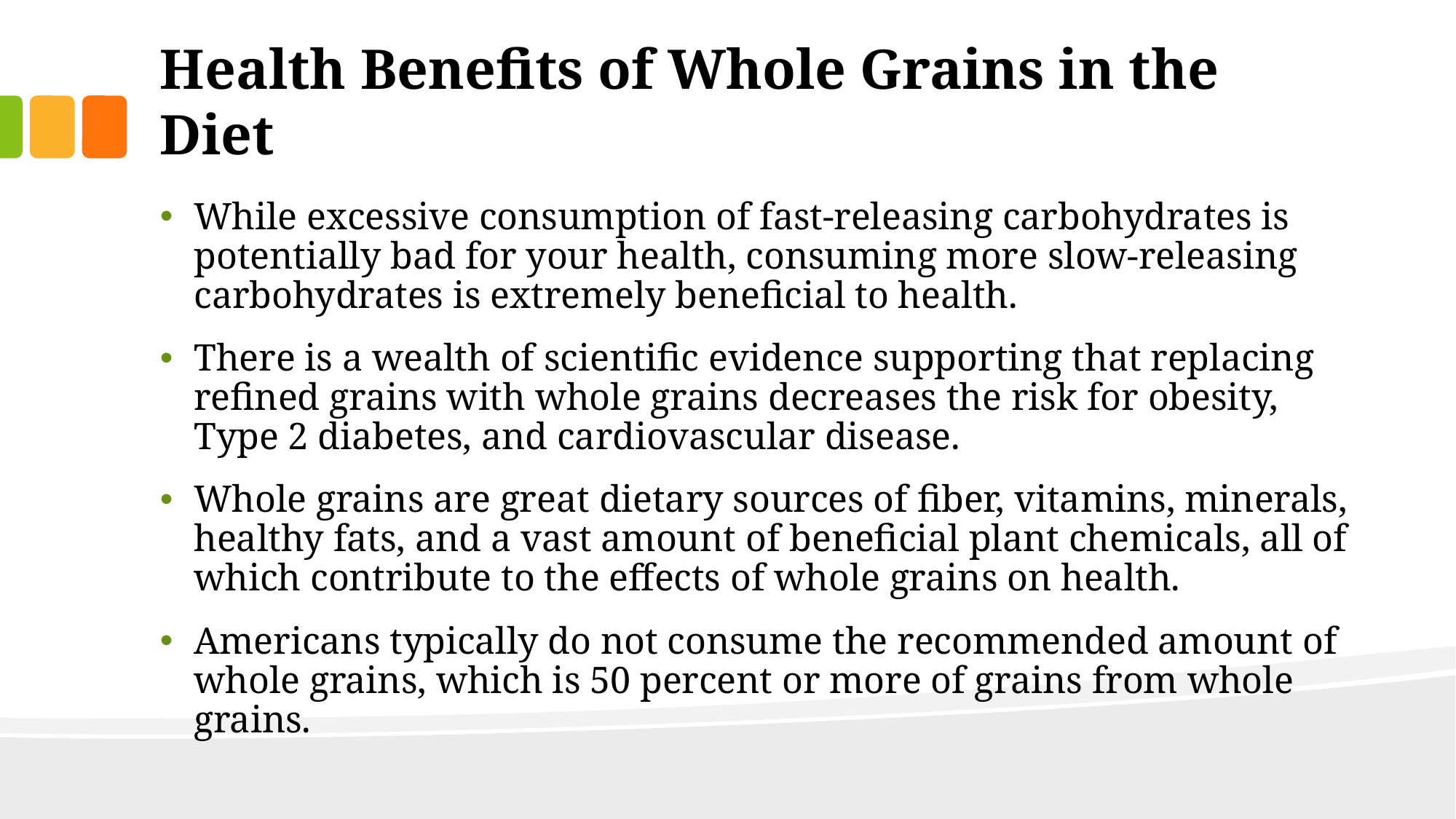

# Health Benefits of Whole Grains in the Diet
While excessive consumption of fast-releasing carbohydrates is potentially bad for your health, consuming more slow-releasing carbohydrates is extremely beneficial to health.
There is a wealth of scientific evidence supporting that replacing refined grains with whole grains decreases the risk for obesity, Type 2 diabetes, and cardiovascular disease.
Whole grains are great dietary sources of fiber, vitamins, minerals, healthy fats, and a vast amount of beneficial plant chemicals, all of which contribute to the effects of whole grains on health.
Americans typically do not consume the recommended amount of whole grains, which is 50 percent or more of grains from whole grains.